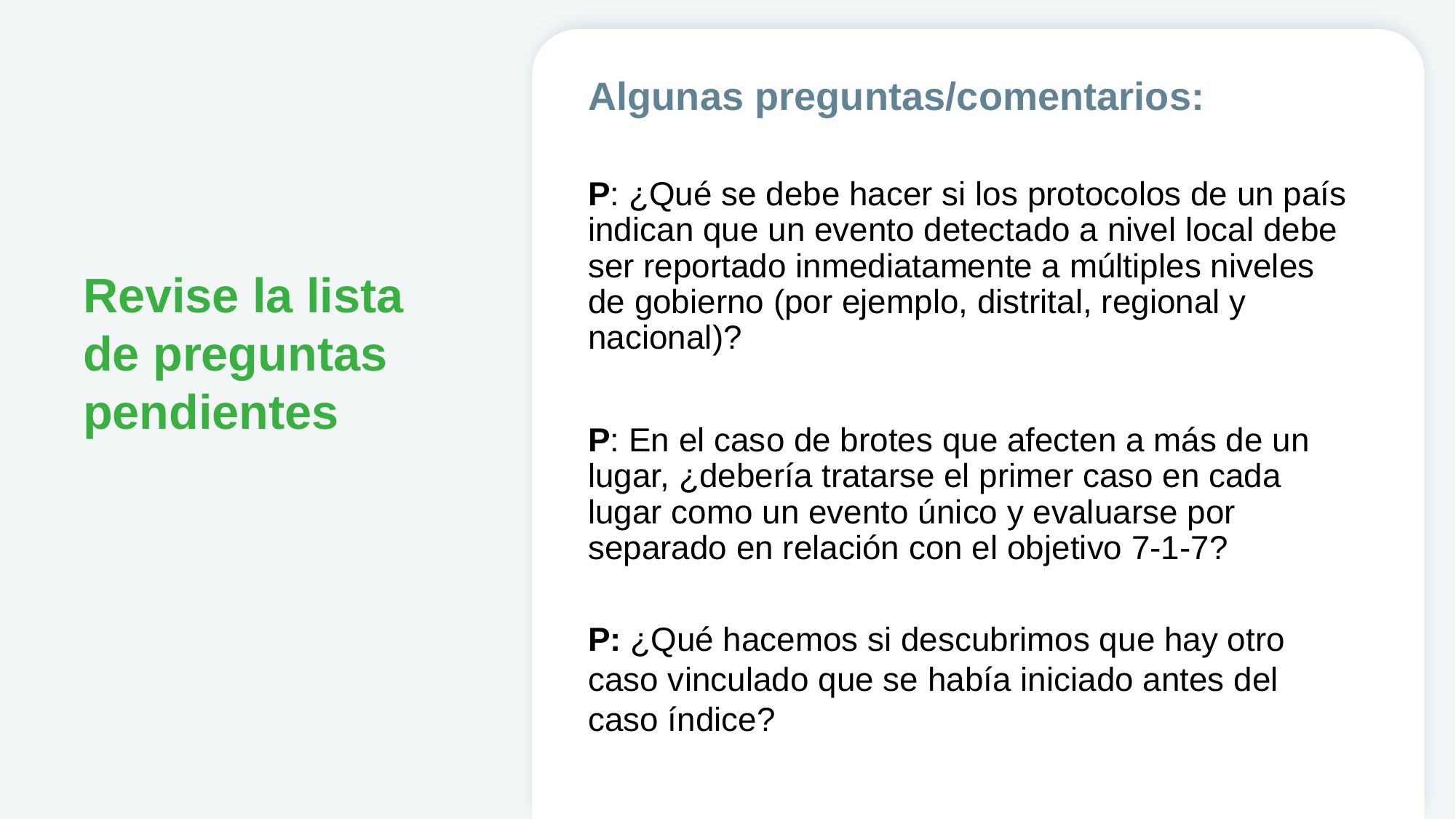

Algunas preguntas/comentarios:
P: ¿Qué se debe hacer si los protocolos de un país indican que un evento detectado a nivel local debe ser reportado inmediatamente a múltiples niveles de gobierno (por ejemplo, distrital, regional y nacional)?

P: En el caso de brotes que afecten a más de un lugar, ¿debería tratarse el primer caso en cada lugar como un evento único y evaluarse por separado en relación con el objetivo 7-1-7?

P: ¿Qué hacemos si descubrimos que hay otro caso vinculado que se había iniciado antes del caso índice?

# Revise la lista de preguntas pendientes